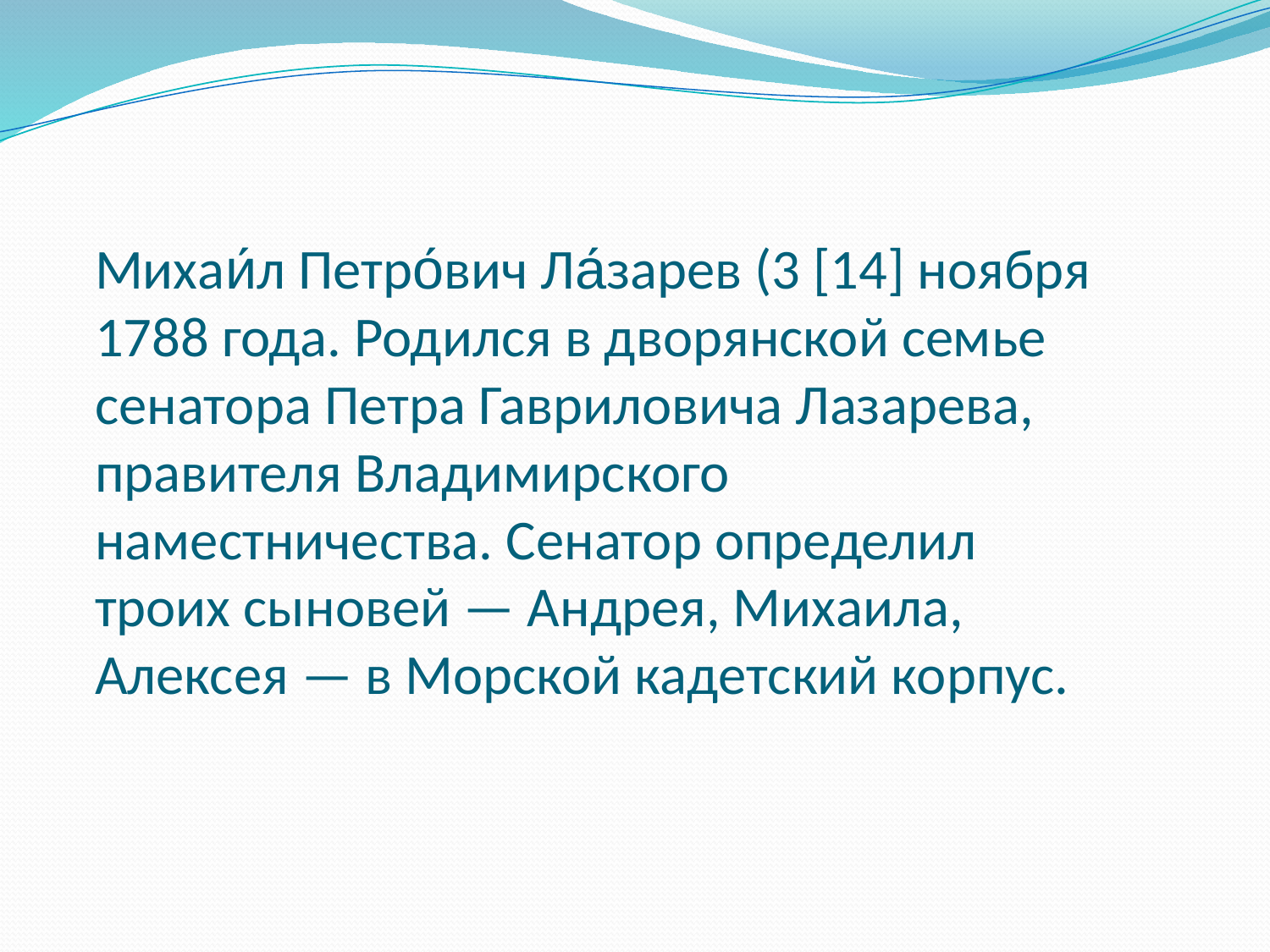

# Михаи́л Петро́вич Ла́зарев (3 [14] ноября 1788 года. Родился в дворянской семье сенатора Петра Гавриловича Лазарева, правителя Владимирского наместничества. Сенатор определил троих сыновей — Андрея, Михаила, Алексея — в Морской кадетский корпус.